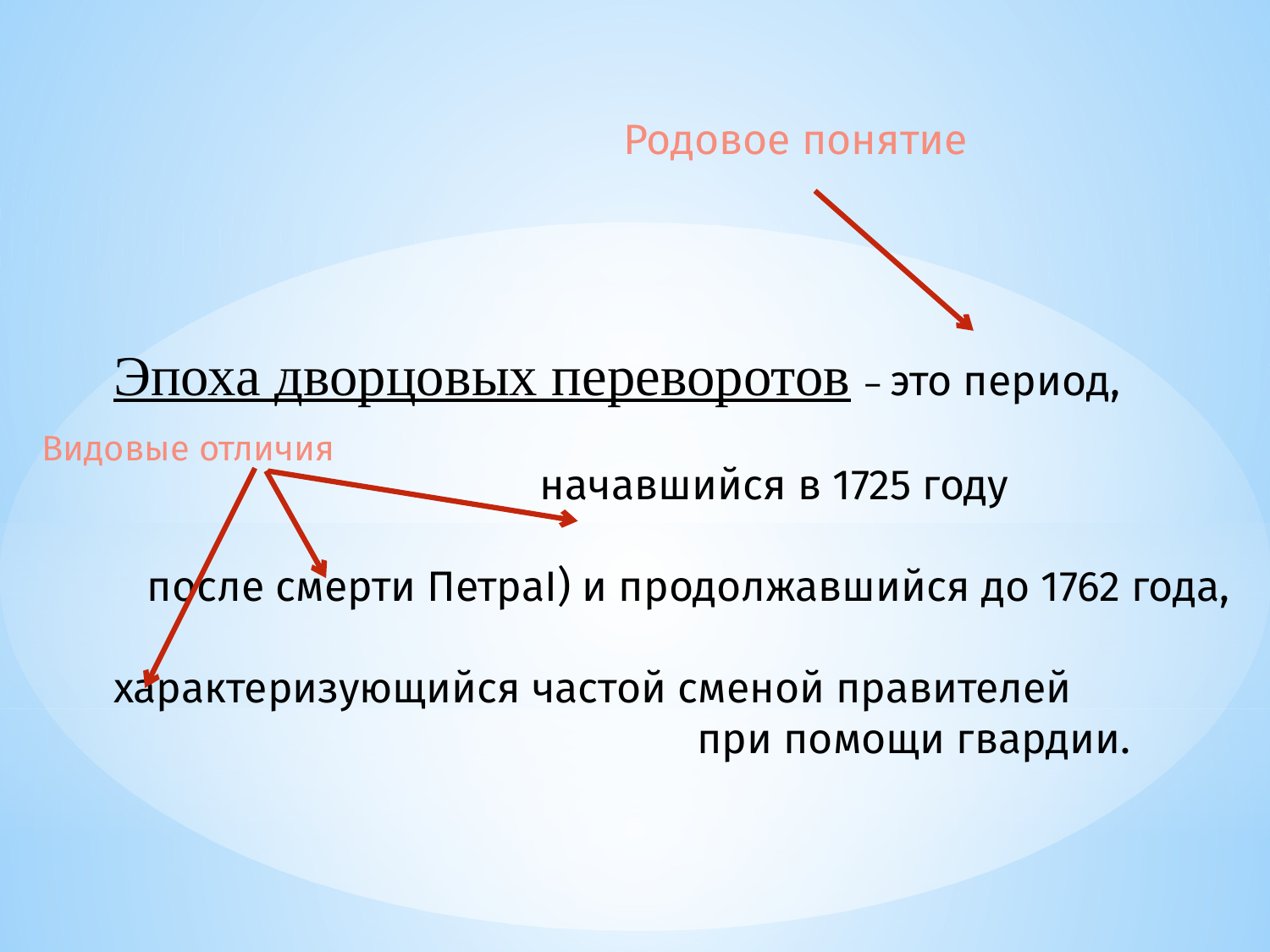

Родовое понятие
Эпоха дворцовых переворотов – это период,

                                      начавшийся в 1725 году

   после смерти ПетраI) и продолжавшийся до 1762 года,

характеризующийся частой сменой правителей
                                                    при помощи гвардии.
Видовые отличия